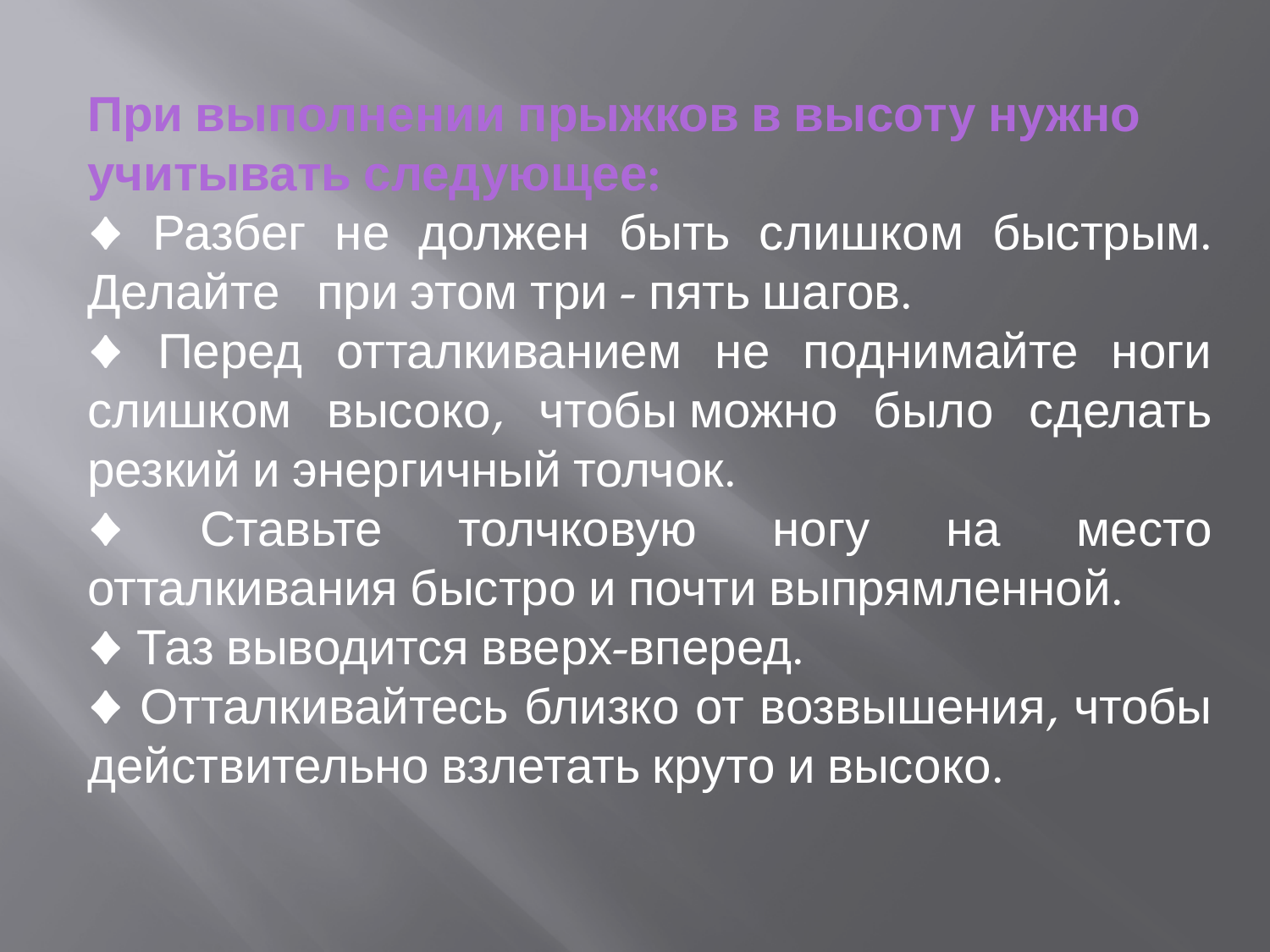

При выполнении прыжков в высоту нужно учитывать следующее:
♦ Разбег не должен быть слишком быстрым. Делайте   при этом три - пять шагов.
♦ Перед отталкиванием не поднимайте ноги слишком высоко, чтобы можно было сделать резкий и энергичный толчок.
♦ Ставьте толчковую ногу на место отталкивания быстро и почти выпрямленной.
♦ Таз выводится вверх-вперед.
♦ Отталкивайтесь близко от возвышения, чтобы действительно взлетать круто и высоко.